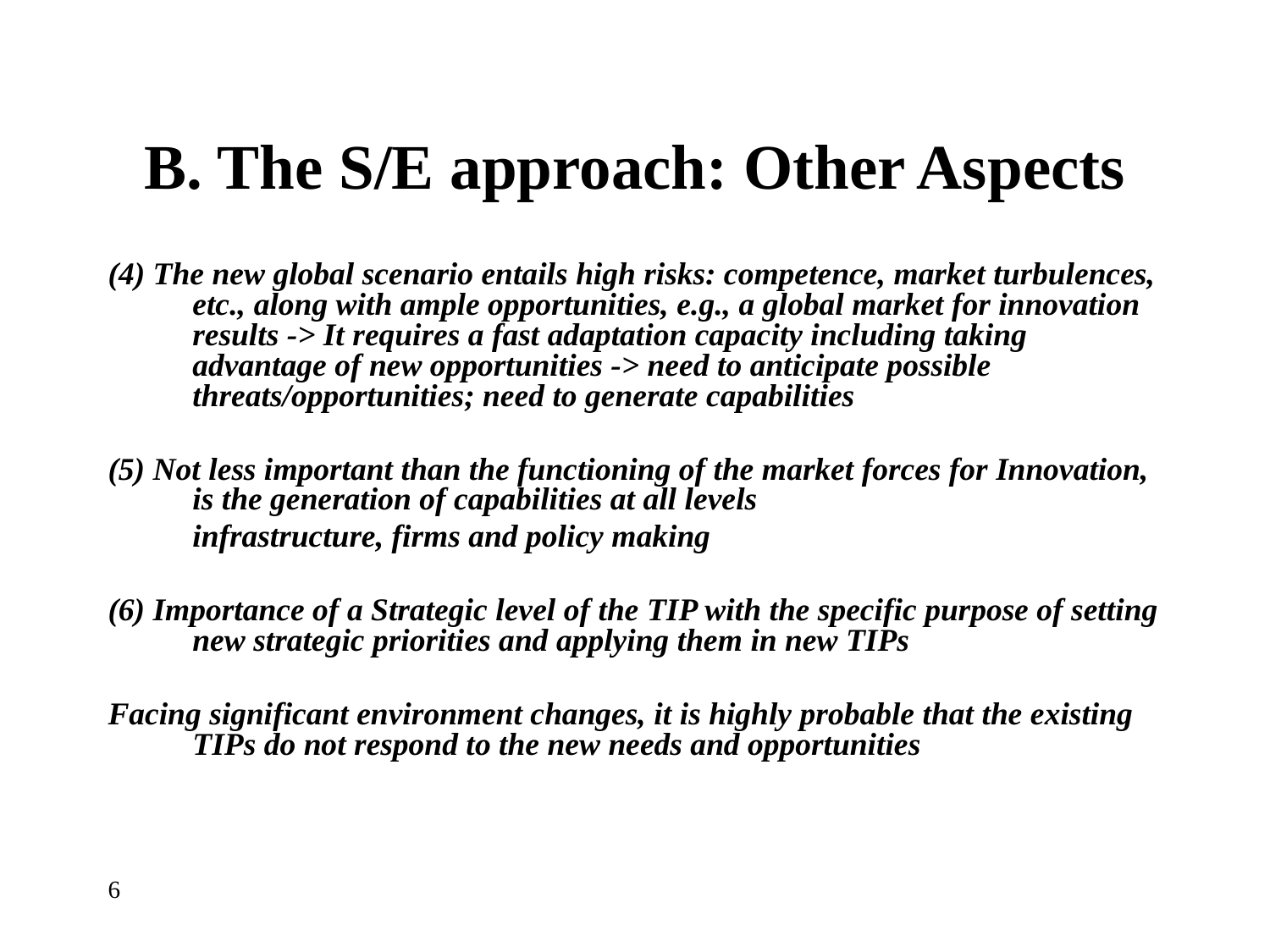

# B. The S/E approach: Other Aspects
(4) The new global scenario entails high risks: competence, market turbulences, etc., along with ample opportunities, e.g., a global market for innovation results -> It requires a fast adaptation capacity including taking advantage of new opportunities -> need to anticipate possible threats/opportunities; need to generate capabilities

(5) Not less important than the functioning of the market forces for Innovation, is the generation of capabilities at all levels
	infrastructure, firms and policy making

(6) Importance of a Strategic level of the TIP with the specific purpose of setting new strategic priorities and applying them in new TIPs

Facing significant environment changes, it is highly probable that the existing TIPs do not respond to the new needs and opportunities
6